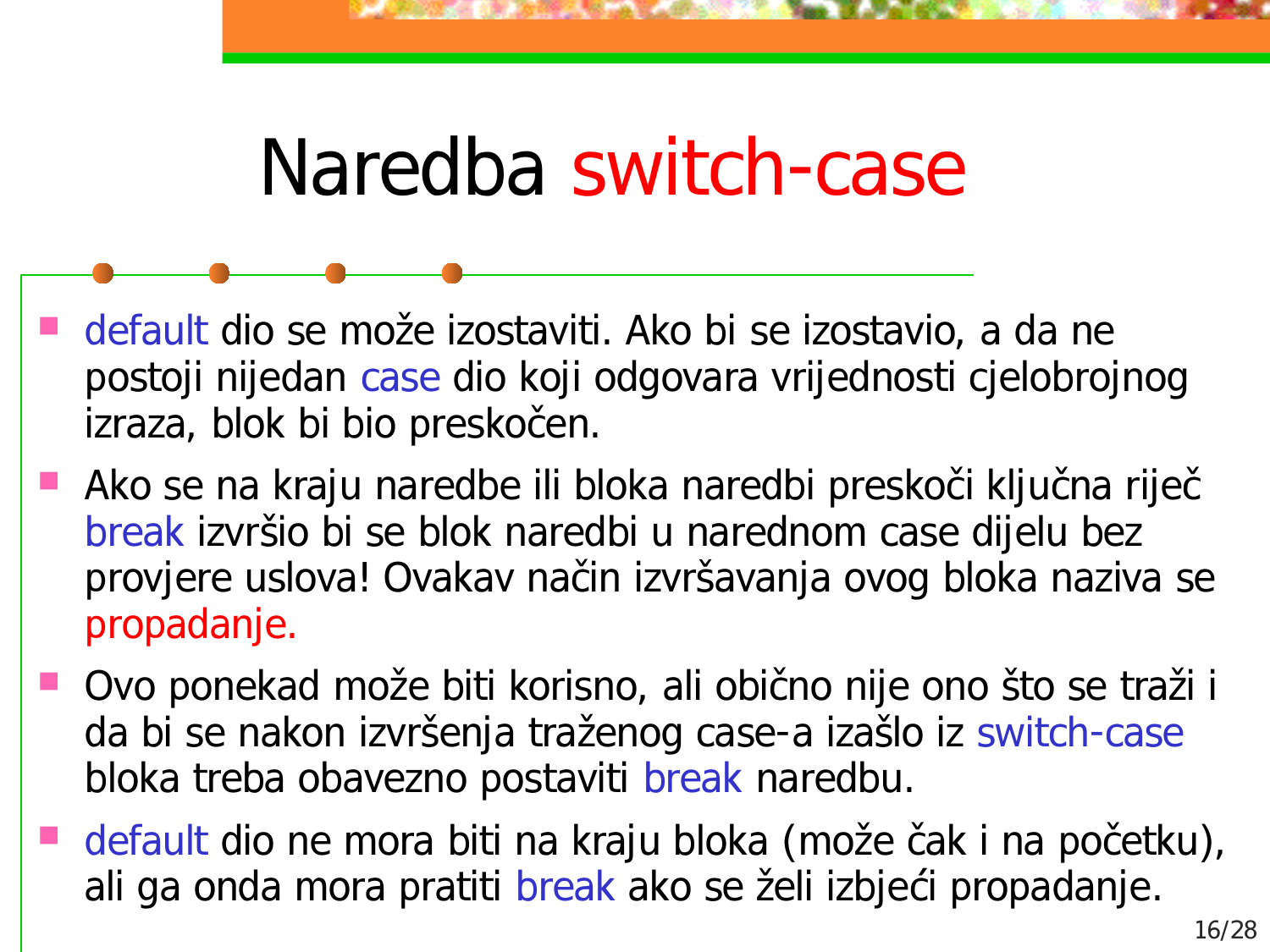

# Naredba switch-case
default dio se može izostaviti. Ako bi se izostavio, a da ne postoji nijedan case dio koji odgovara vrijednosti cjelobrojnog izraza, blok bi bio preskočen.
Ako se na kraju naredbe ili bloka naredbi preskoči ključna riječ break izvršio bi se blok naredbi u narednom case dijelu bez provjere uslova! Ovakav način izvršavanja ovog bloka naziva se propadanje.
Ovo ponekad može biti korisno, ali obično nije ono što se traži i da bi se nakon izvršenja traženog case-a izašlo iz switch-case bloka treba obavezno postaviti break naredbu.
default dio ne mora biti na kraju bloka (može čak i na početku), ali ga onda mora pratiti break ako se želi izbjeći propadanje.
16/28